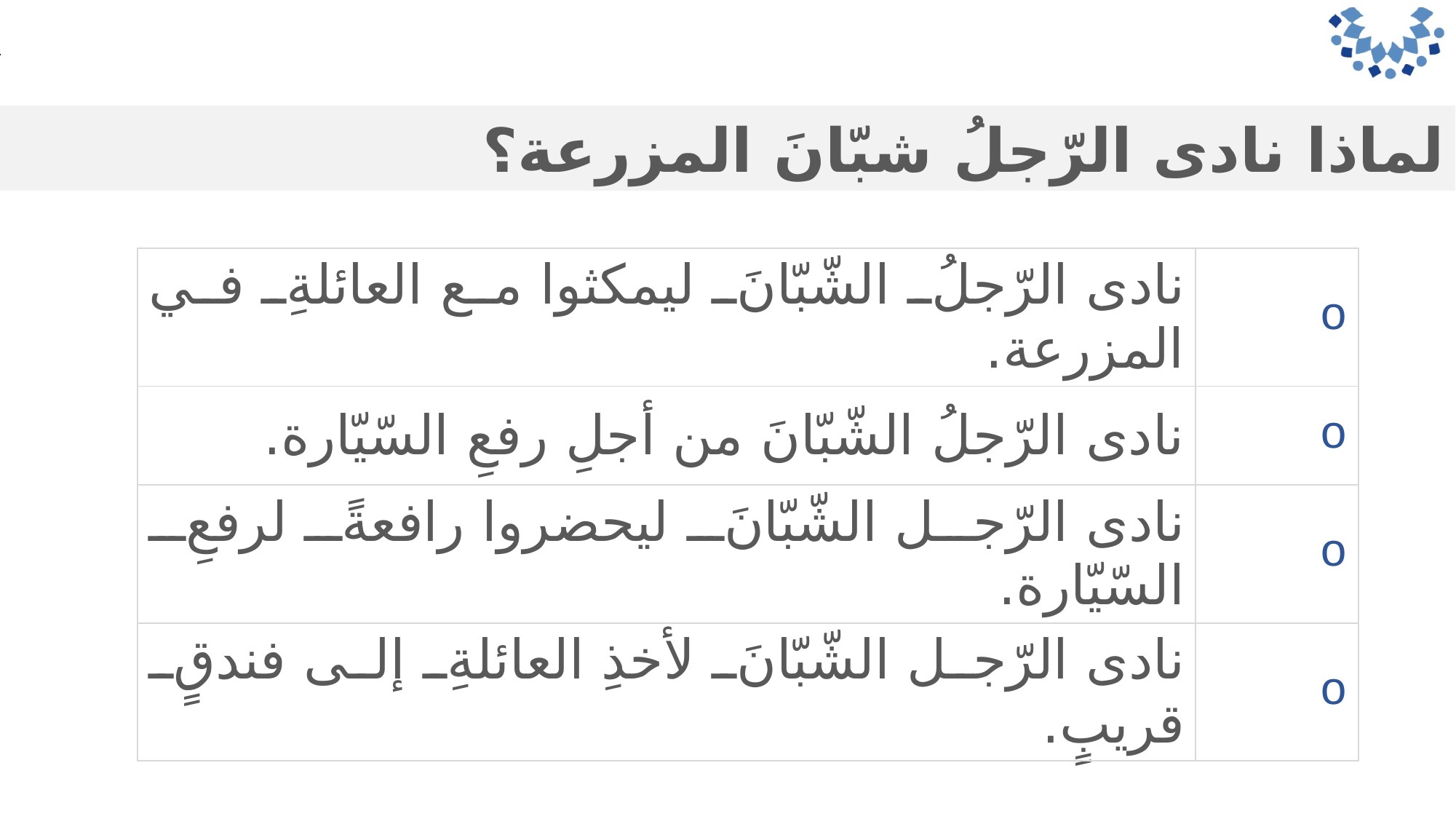

لماذا نادى الرّجلُ شبّانَ المزرعة؟
| نادى الرّجلُ الشّبّانَ ليمكثوا مع العائلةِ في المزرعة. |  |
| --- | --- |
| نادى الرّجلُ الشّبّانَ من أجلِ رفعِ السّيّارة. |  |
| نادى الرّجل الشّبّانَ ليحضروا رافعةً لرفعِ السّيّارة. |  |
| نادى الرّجل الشّبّانَ لأخذِ العائلةِ إلى فندقٍ قريبٍ. |  |